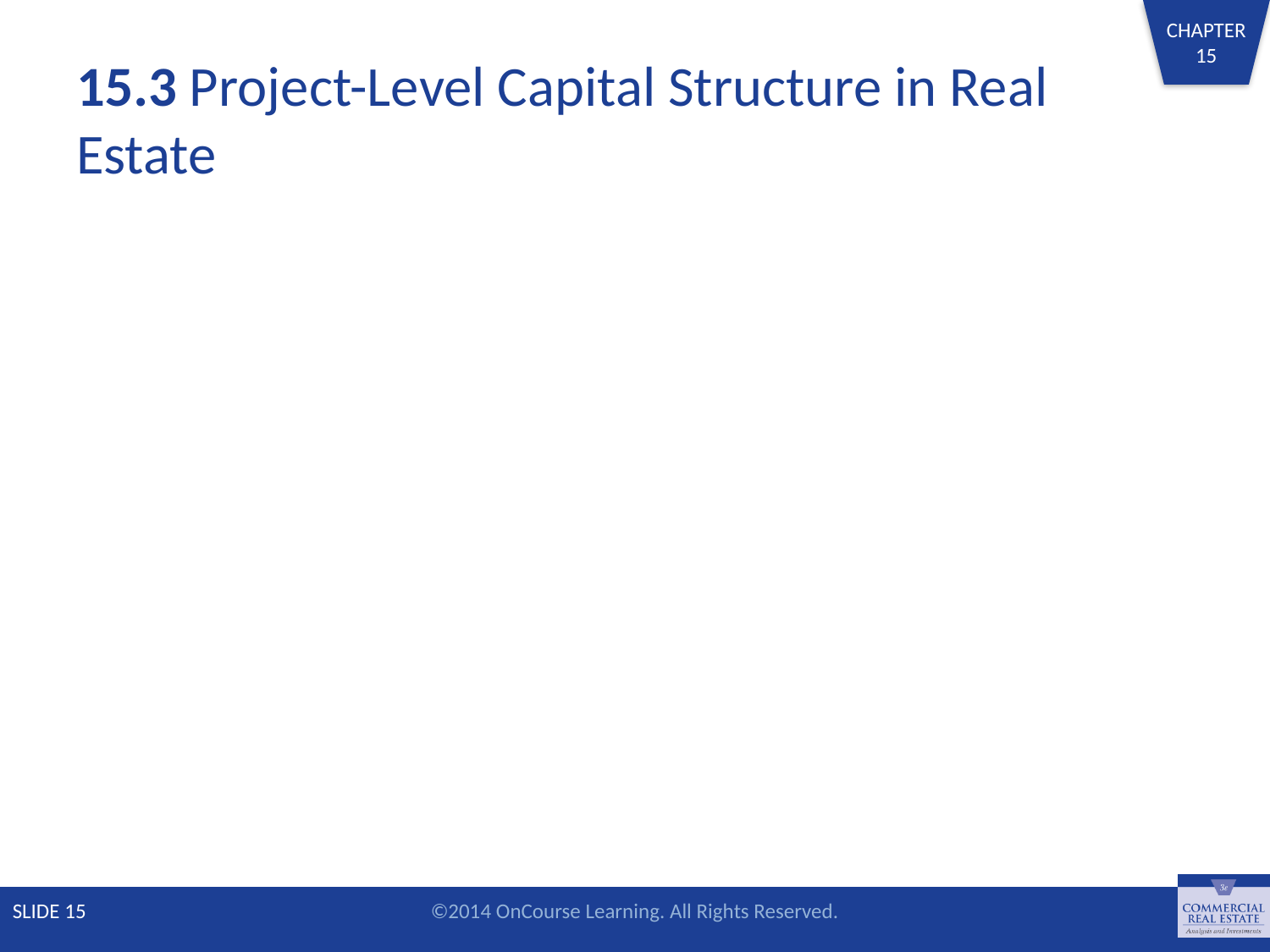

# 15.3 Project-Level Capital Structure in Real Estate

SLIDE 15